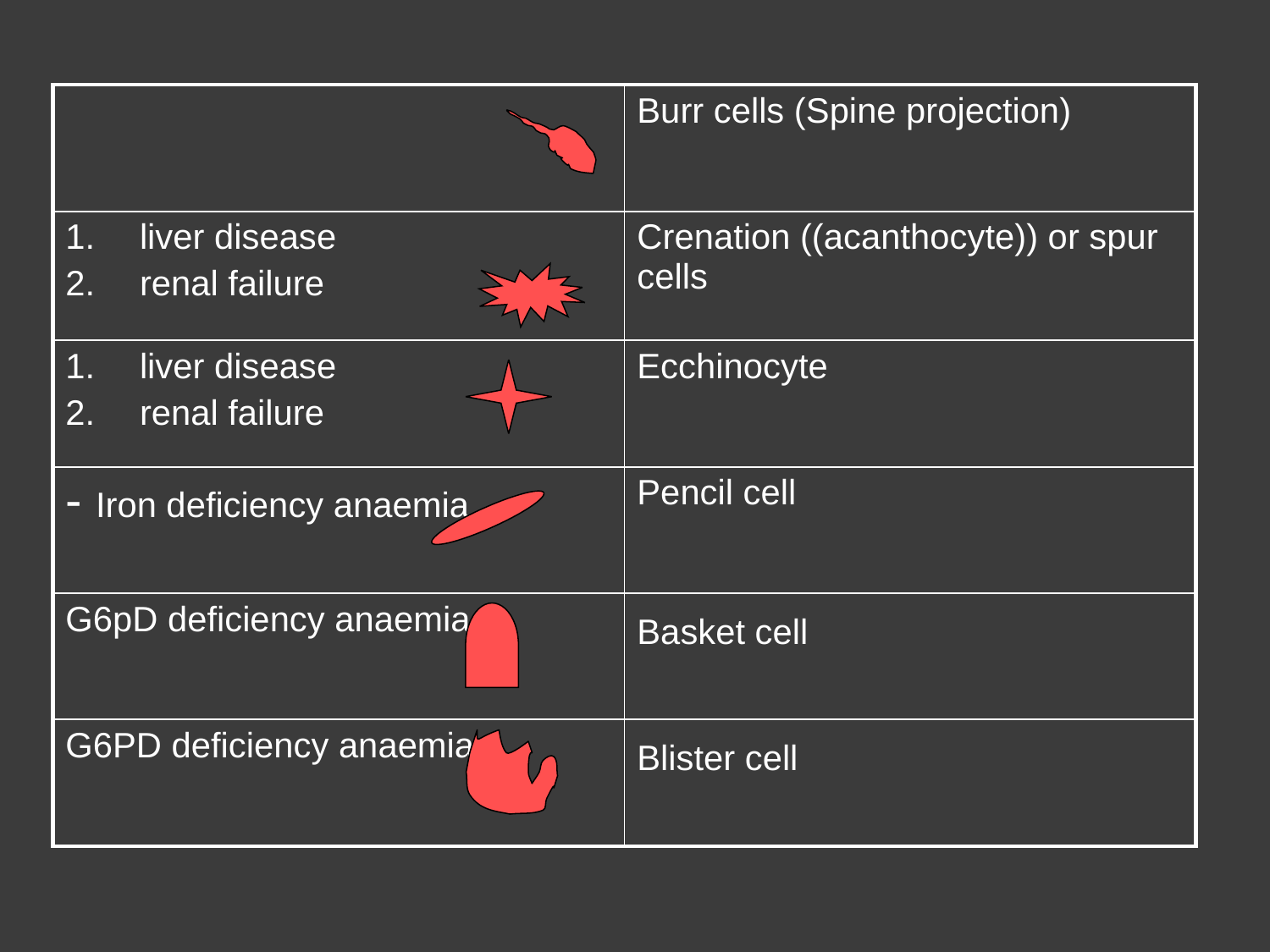

|  | Burr cells (Spine projection) |
| --- | --- |
| liver disease renal failure | Crenation ((acanthocyte)) or spur cells |
| liver disease renal failure | Ecchinocyte |
| - Iron deficiency anaemia | Pencil cell |
| G6pD deficiency anaemia | Basket cell |
| G6PD deficiency anaemia. | Blister cell |